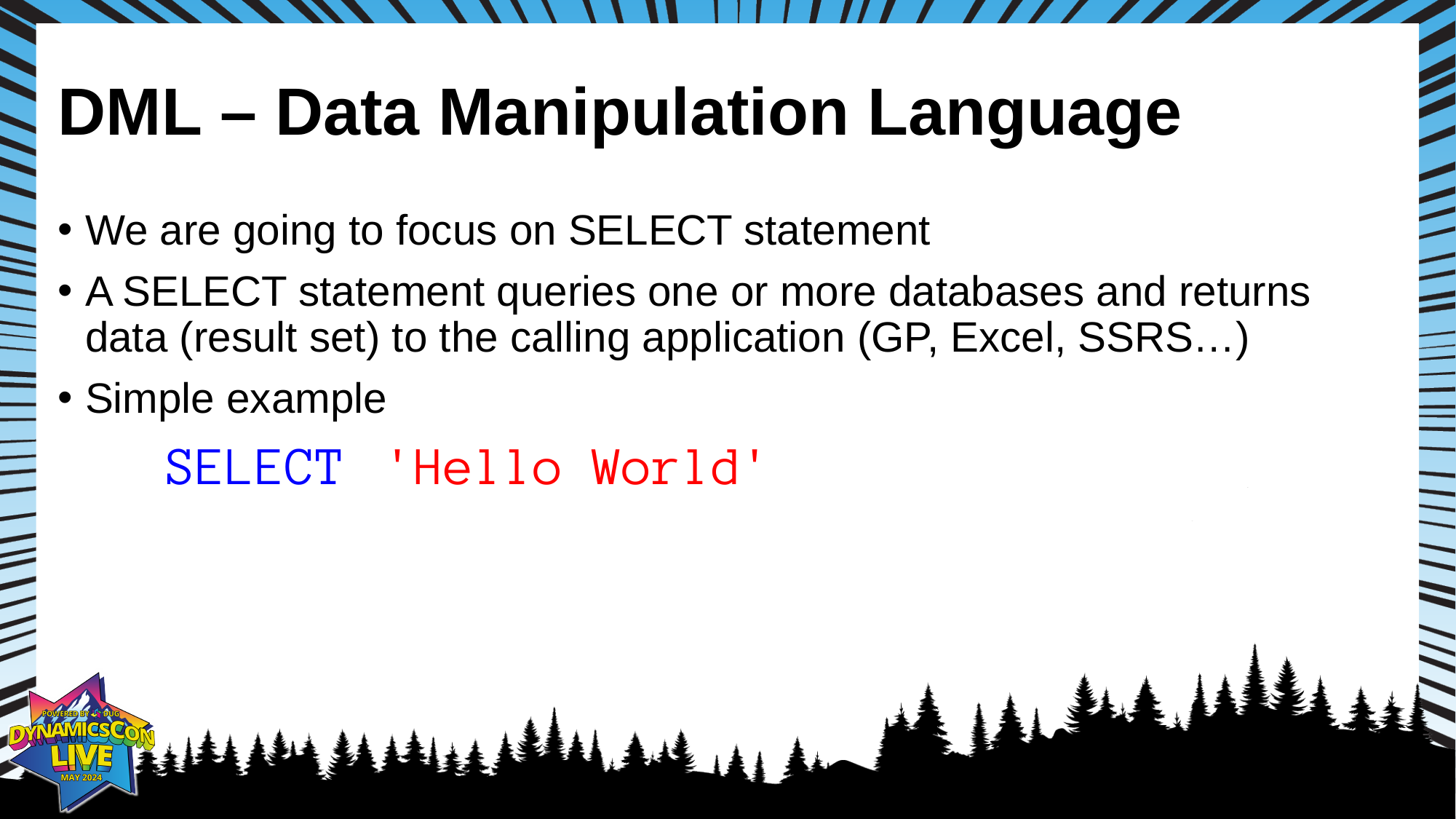

# DML – Data Manipulation Language
We are going to focus on SELECT statement
A SELECT statement queries one or more databases and returns data (result set) to the calling application (GP, Excel, SSRS…)
Simple example
	SELECT	'Hello World'